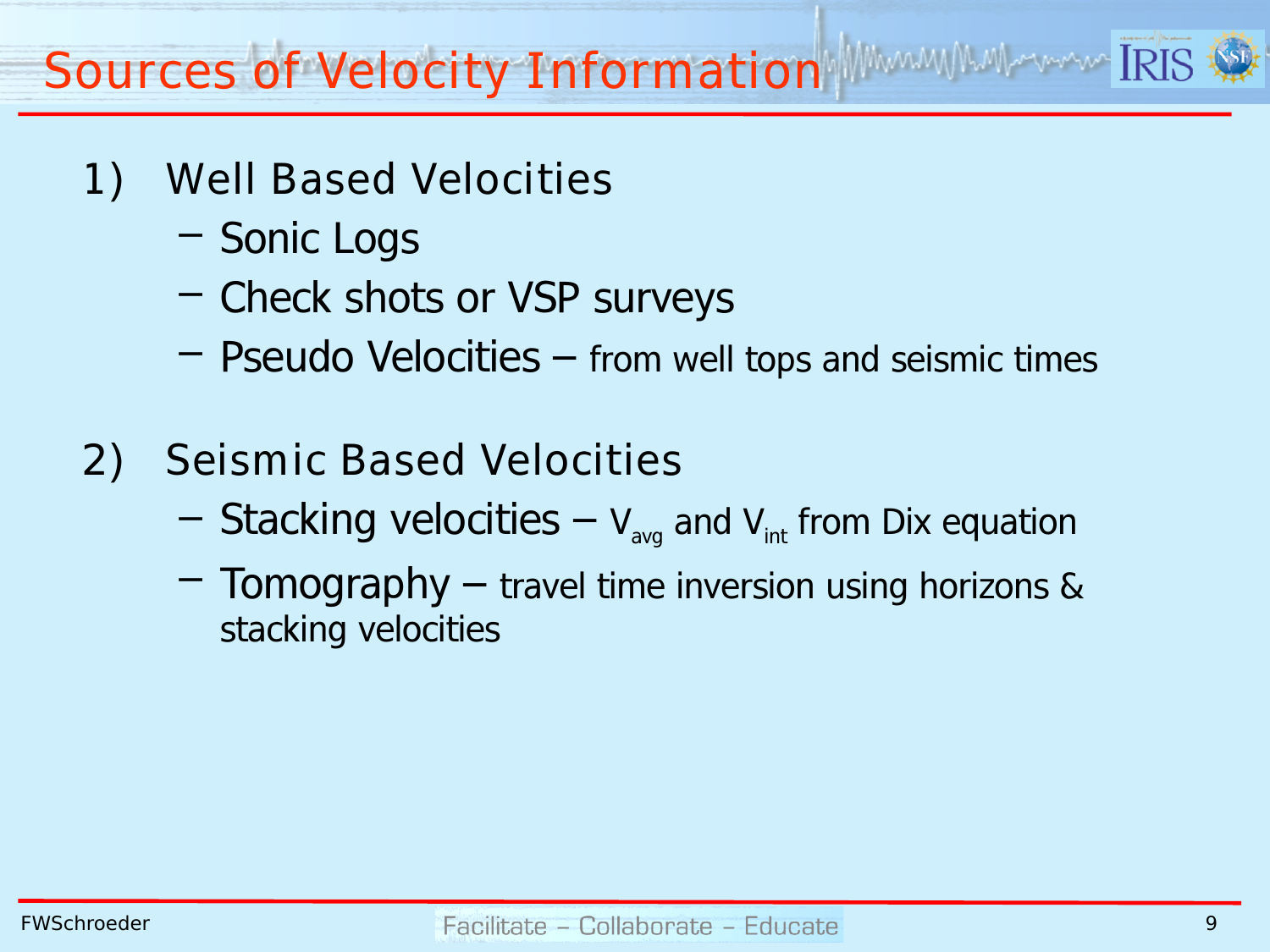

# Sources of Velocity Information
1)   Well Based Velocities
Sonic Logs
Check shots or VSP surveys
Pseudo Velocities – from well tops and seismic times

2)   Seismic Based Velocities
Stacking velocities – Vavg and Vint from Dix equation
Tomography – travel time inversion using horizons & 	stacking velocities